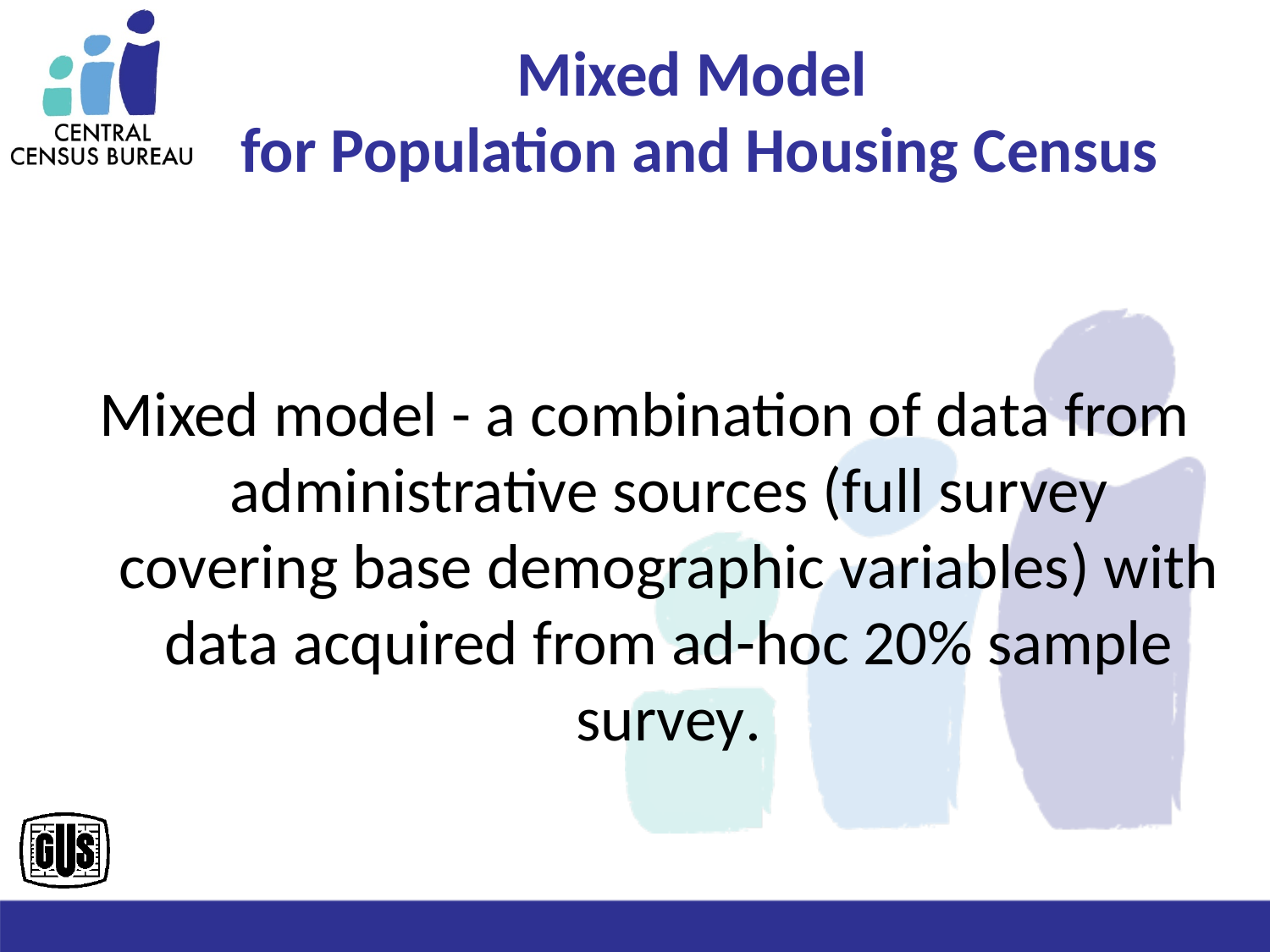

# Mixed Model for Population and Housing Census

Mixed model - a combination of data from administrative sources (full survey covering base demographic variables) with data acquired from ad-hoc 20% sample survey.